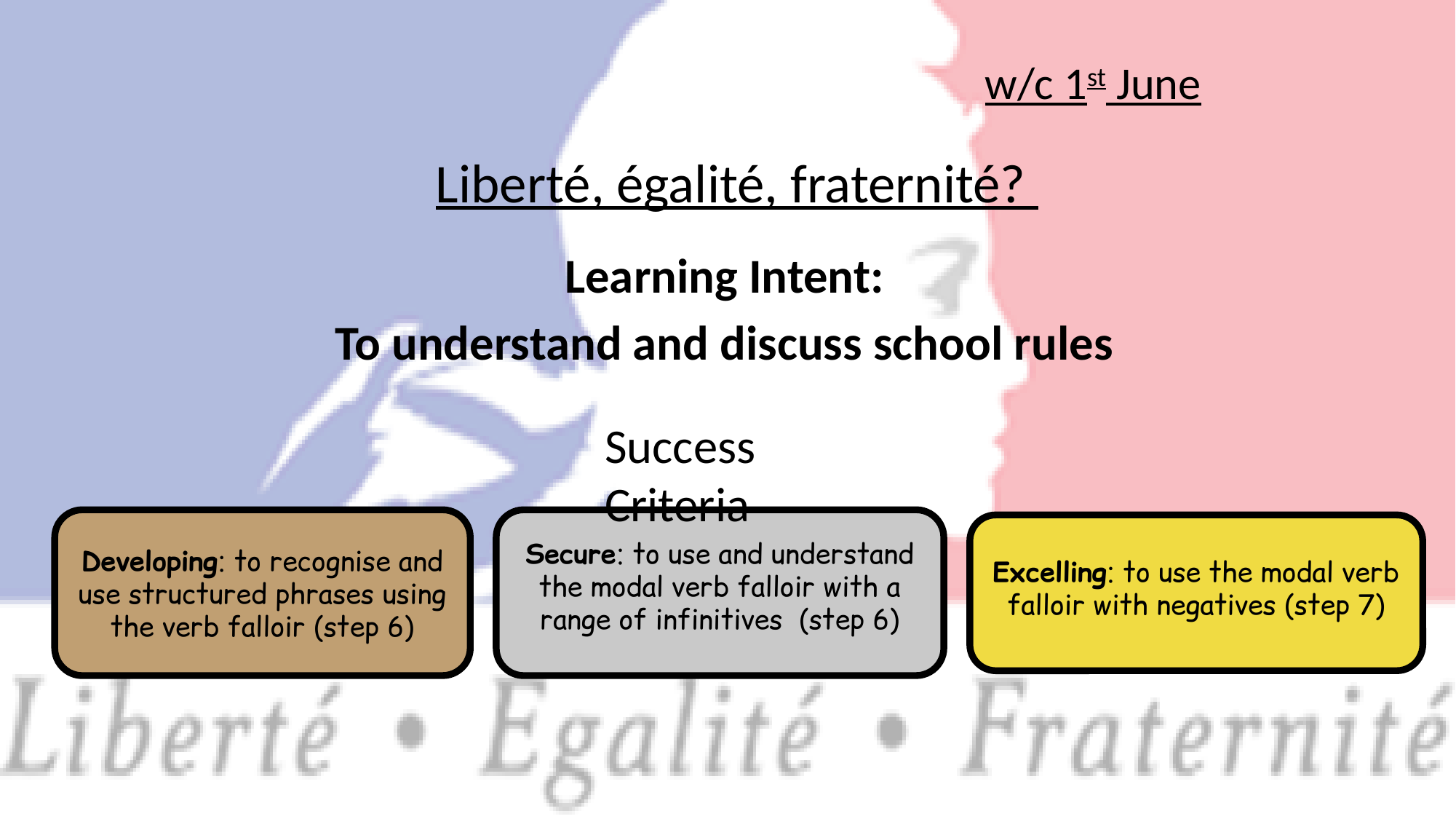

# w/c 1st June

Liberté, égalité, fraternité?
Learning Intent:
To understand and discuss school rules
Success Criteria

Developing: to recognise and use structured phrases using the verb falloir (step 6)

Secure: to use and understand the modal verb falloir with a range of infinitives  (step 6)

Excelling: to use the modal verb falloir with negatives (step 7)